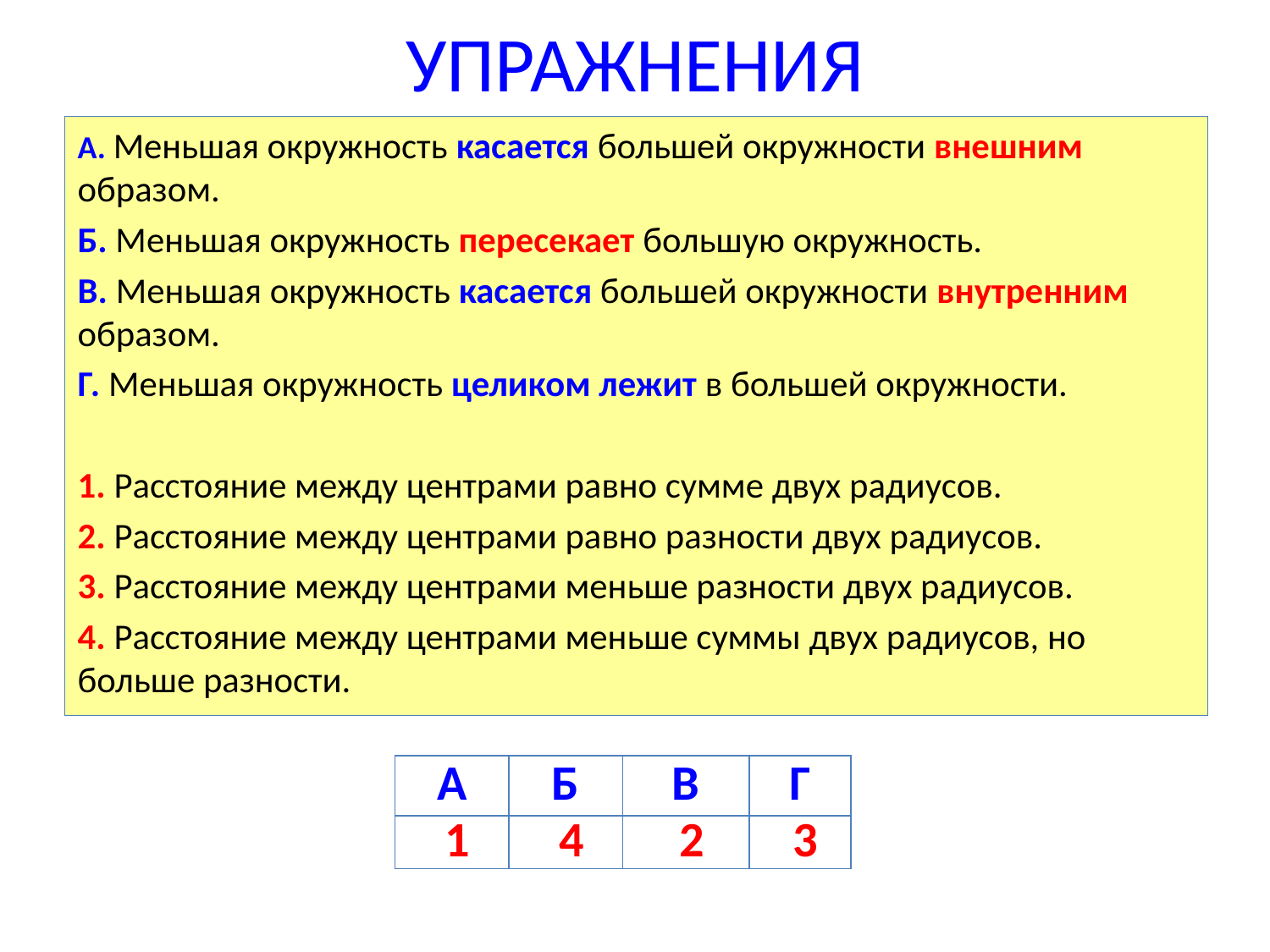

# УПРАЖНЕНИЯ
А. Меньшая окружность касается большей окружности внешним образом.
Б. Меньшая окружность пересекает большую окружность.
В. Меньшая окружность касается большей окружности внутренним образом.
Г. Меньшая окружность целиком лежит в большей окружности.

1. Расстояние между центрами равно сумме двух радиусов.
2. Расстояние между центрами равно разности двух радиусов.
3. Расстояние между центрами меньше разности двух радиусов.
4. Расстояние между центрами меньше суммы двух радиусов, но больше разности.

| А | Б | В | Г |
| --- | --- | --- | --- |
| 1 | 4 | 2 | 3 |